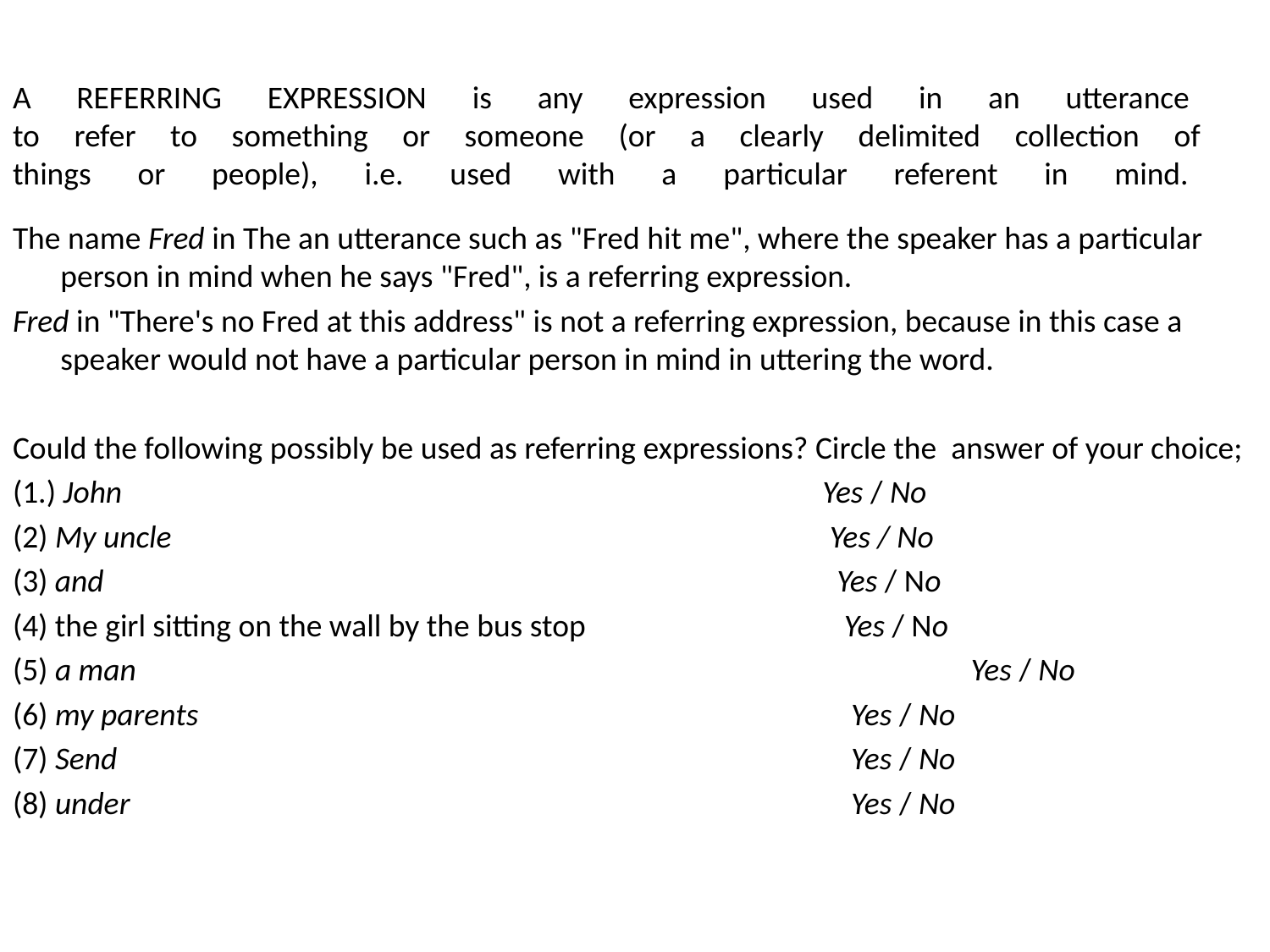

# A REFERRING EXPRESSION is any expression used in an utterance to refer to something or someone (or a clearly delimited collection of things or people), i.e. used with a particular referent in mind.
The name Fred in The an utterance such as "Fred hit me", where the speaker has a particular person in mind when he says "Fred", is a referring expression.
Fred in "There's no Fred at this address" is not a referring expression, because in this case a speaker would not have a particular person in mind in uttering the word.

Could the following possibly be used as referring expressions? Circle the  answer of your choice;
(1.) John                                 				Yes / No
(2) My uncle                         				 Yes / No
(3) and                                  				  Yes / No
(4) the girl sitting on the wall by the bus stop		   Yes / No
(5) a man                            			                      	   Yes / No
(6) my parents                      				    Yes / No
(7) Send 						    Yes / No
(8) under  					      	    Yes / No